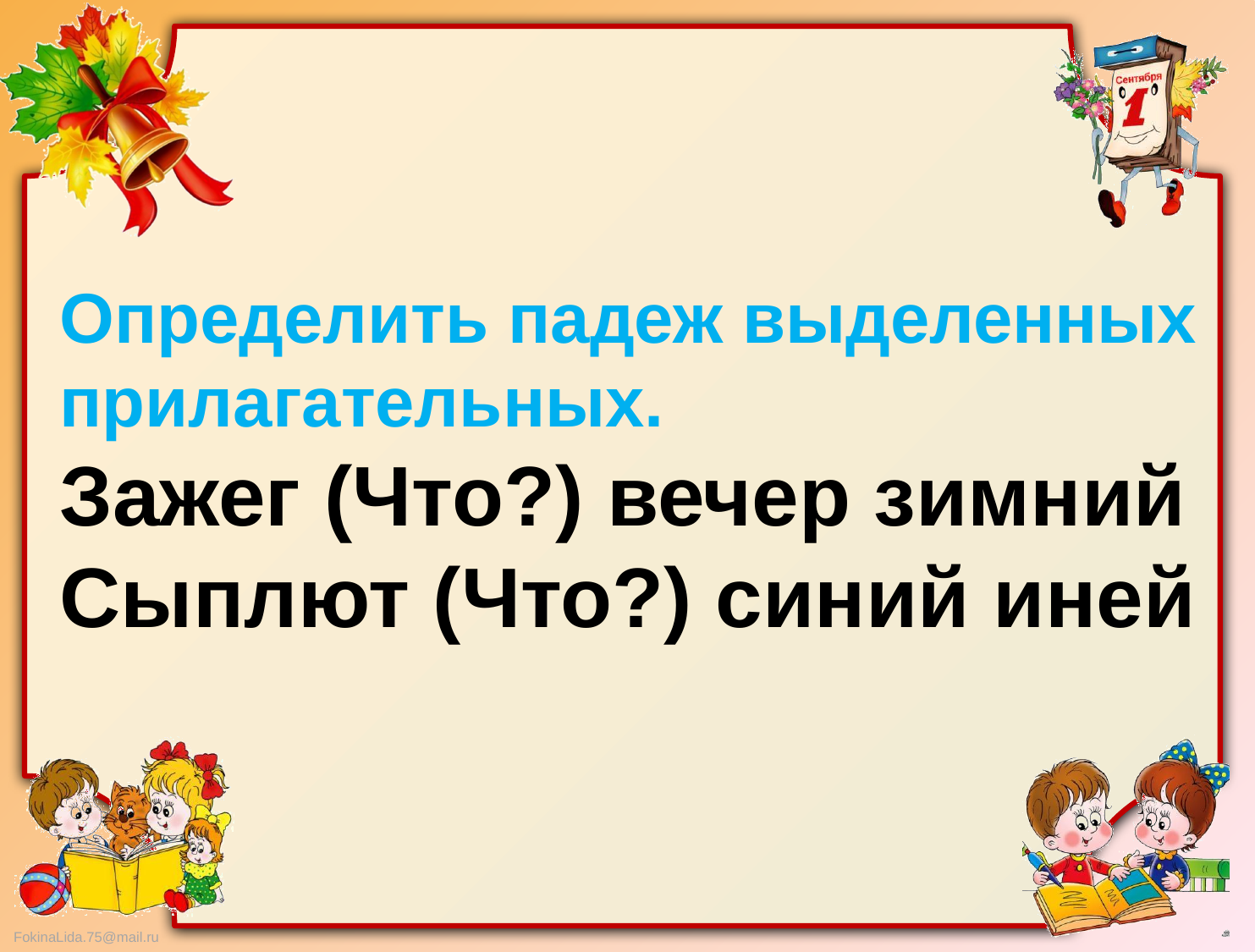

Определить падеж выделенных прилагательных.
Зажег (Что?) вечер зимний
Сыплют (Что?) синий иней